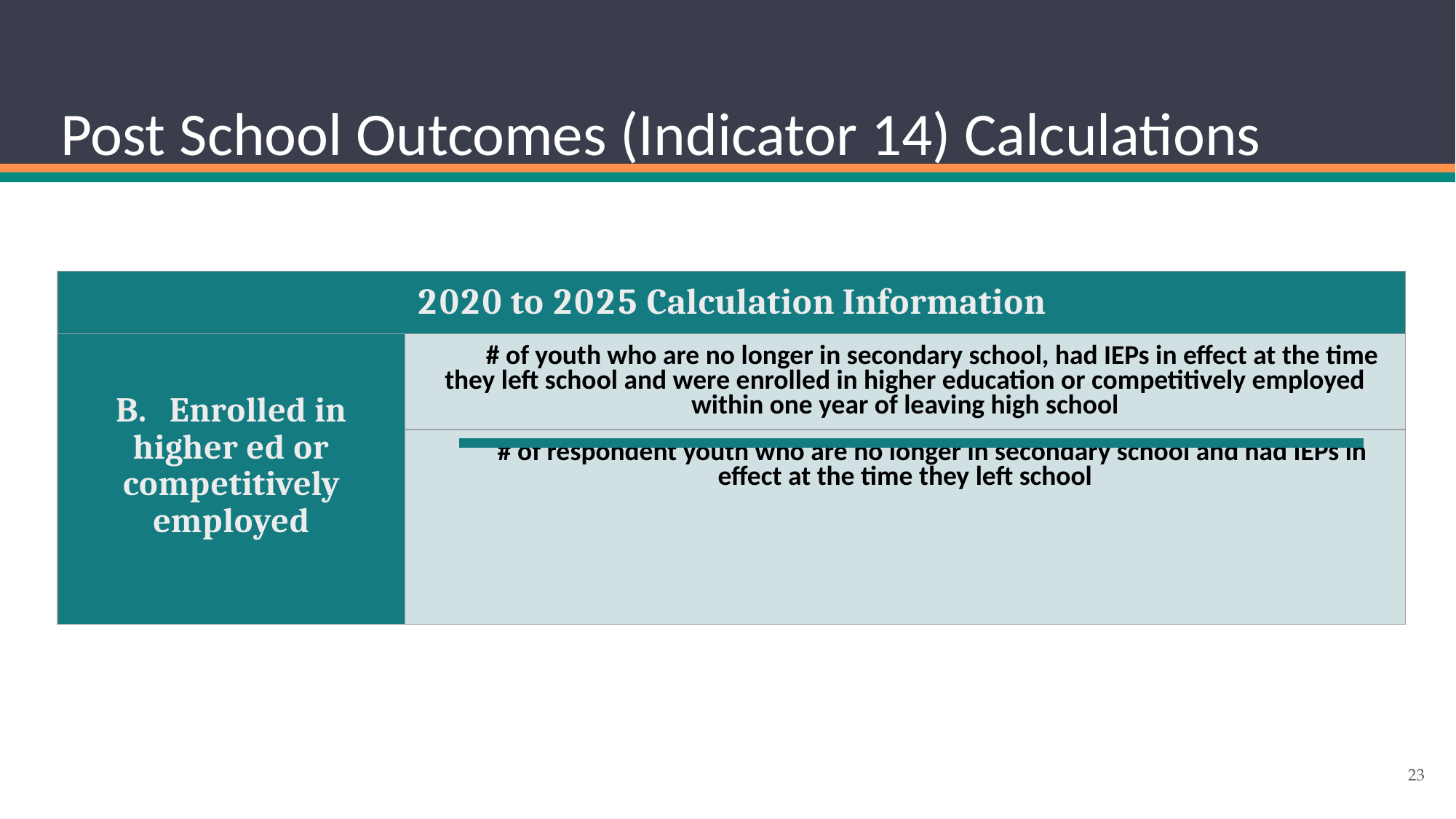

# Post School Outcomes (Indicator 14) Calculations
| 2020 to 2025 Calculation Information |
| --- |
|  |
| B. Enrolled in higher ed or competitively employed | # of youth who are no longer in secondary school, had IEPs in effect at the time they left school and were enrolled in higher education or competitively employed within one year of leaving high school |
| --- | --- |
|  | # of respondent youth who are no longer in secondary school and had IEPs in effect at the time they left school |
23